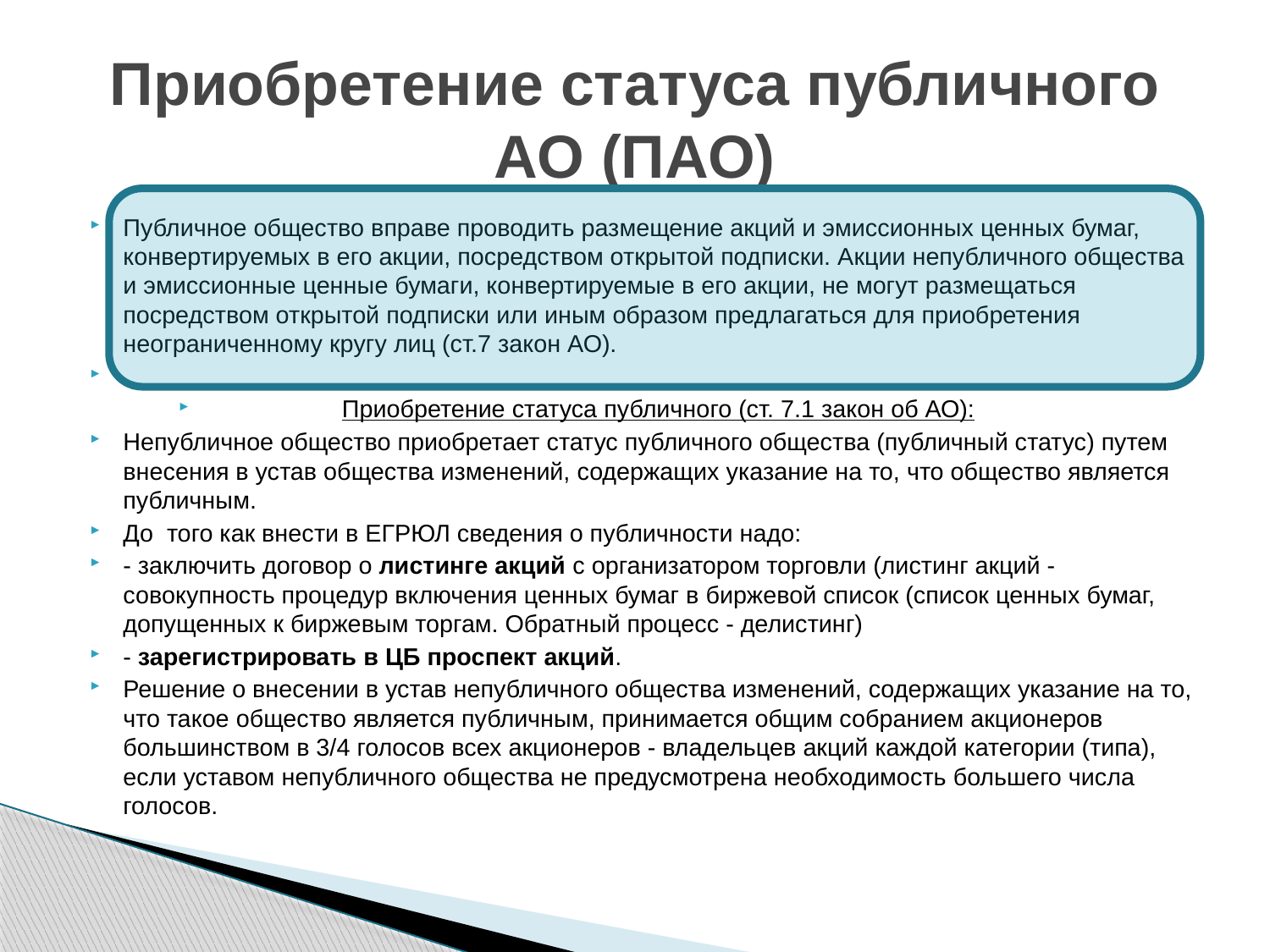

# Приобретение статуса публичного АО (ПАО)

Публичное общество вправе проводить размещение акций и эмиссионных ценных бумаг, конвертируемых в его акции, посредством открытой подписки. Акции непубличного общества и эмиссионные ценные бумаги, конвертируемые в его акции, не могут размещаться посредством открытой подписки или иным образом предлагаться для приобретения неограниченному кругу лиц (ст.7 закон АО).

Приобретение статуса публичного (ст. 7.1 закон об АО):
Непубличное общество приобретает статус публичного общества (публичный статус) путем внесения в устав общества изменений, содержащих указание на то, что общество является публичным.
До  того как внести в ЕГРЮЛ сведения о публичности надо:
- заключить договор о листинге акций с организатором торговли (листинг акций - совокупность процедур включения ценных бумаг в биржевой список (список ценных бумаг, допущенных к биржевым торгам. Обратный процесс - делистинг)
- зарегистрировать в ЦБ проспект акций.
Решение о внесении в устав непубличного общества изменений, содержащих указание на то, что такое общество является публичным, принимается общим собранием акционеров большинством в 3/4 голосов всех акционеров - владельцев акций каждой категории (типа), если уставом непубличного общества не предусмотрена необходимость большего числа голосов.